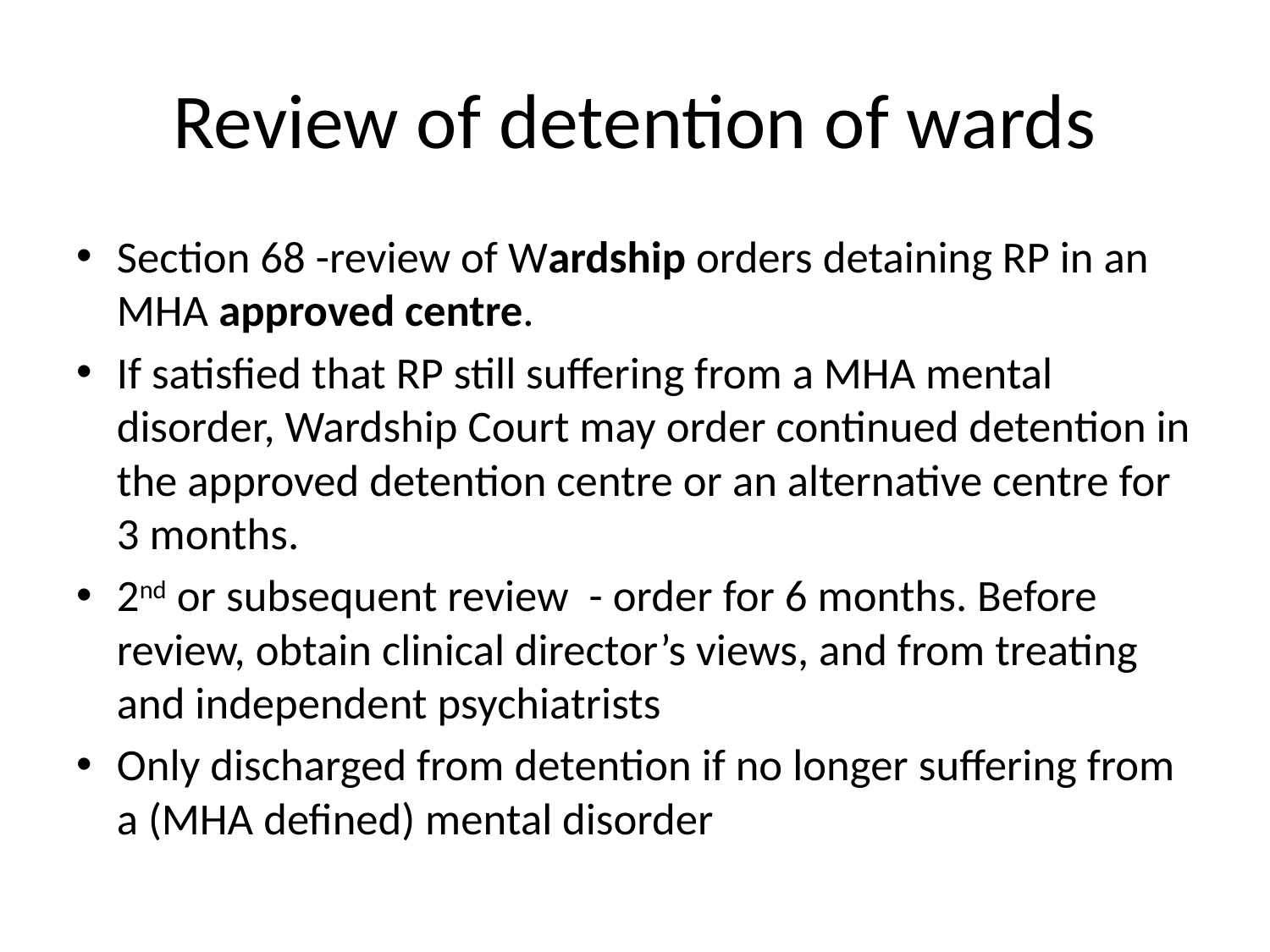

# Review of detention of wards
Section 68 -review of Wardship orders detaining RP in an MHA approved centre.
If satisfied that RP still suffering from a MHA mental disorder, Wardship Court may order continued detention in the approved detention centre or an alternative centre for 3 months.
2nd or subsequent review  - order for 6 months. Before review, obtain clinical director’s views, and from treating and independent psychiatrists
Only discharged from detention if no longer suffering from a (MHA defined) mental disorder